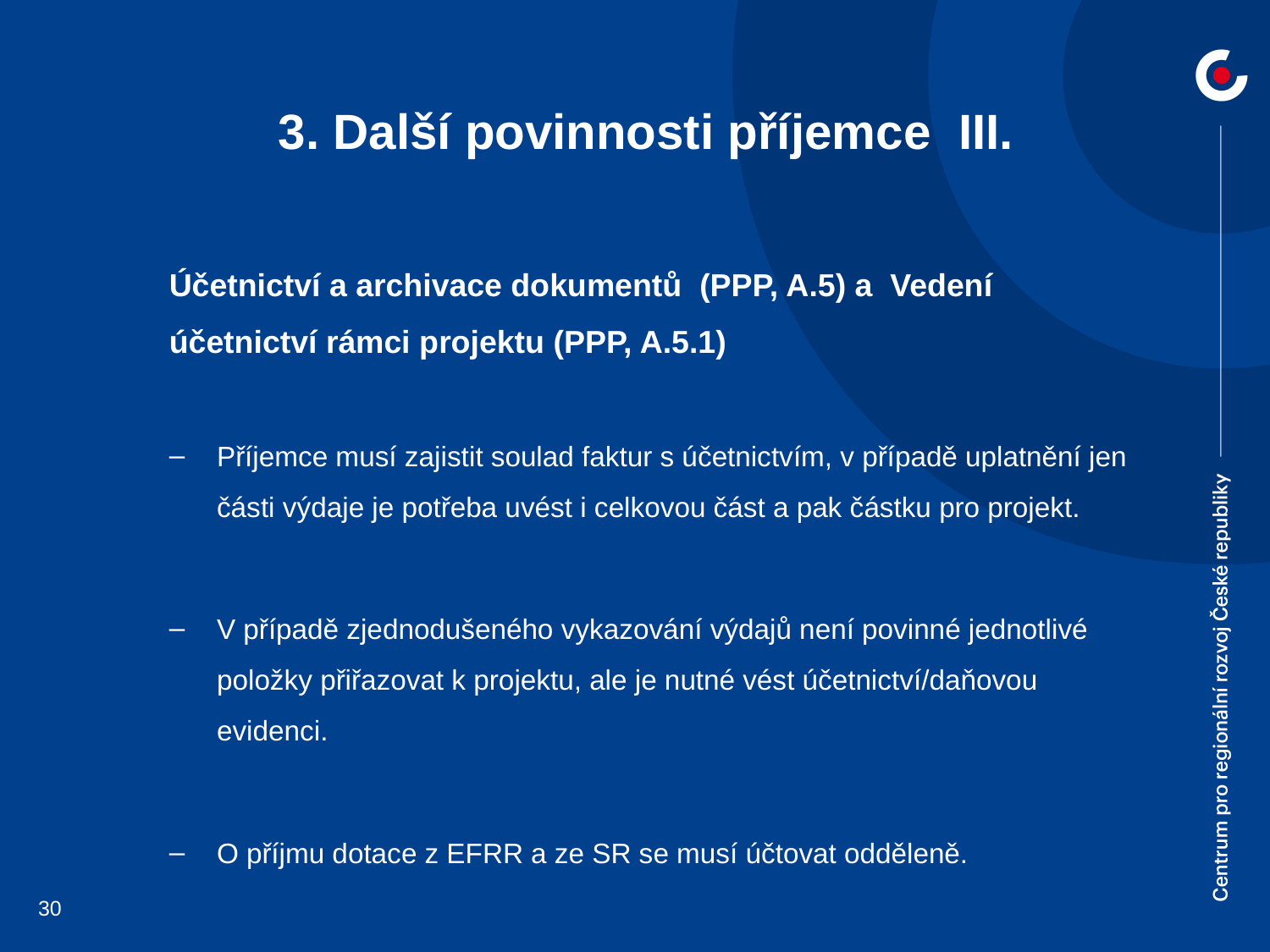

3. Další povinnosti příjemce  III.
Účetnictví a archivace dokumentů  (PPP, A.5) a  Vedení účetnictví rámci projektu (PPP, A.5.1)

Příjemce musí zajistit soulad faktur s účetnictvím, v případě uplatnění jen části výdaje je potřeba uvést i celkovou část a pak částku pro projekt.

V případě zjednodušeného vykazování výdajů není povinné jednotlivé položky přiřazovat k projektu, ale je nutné vést účetnictví/daňovou evidenci.

O příjmu dotace z EFRR a ze SR se musí účtovat odděleně.
30